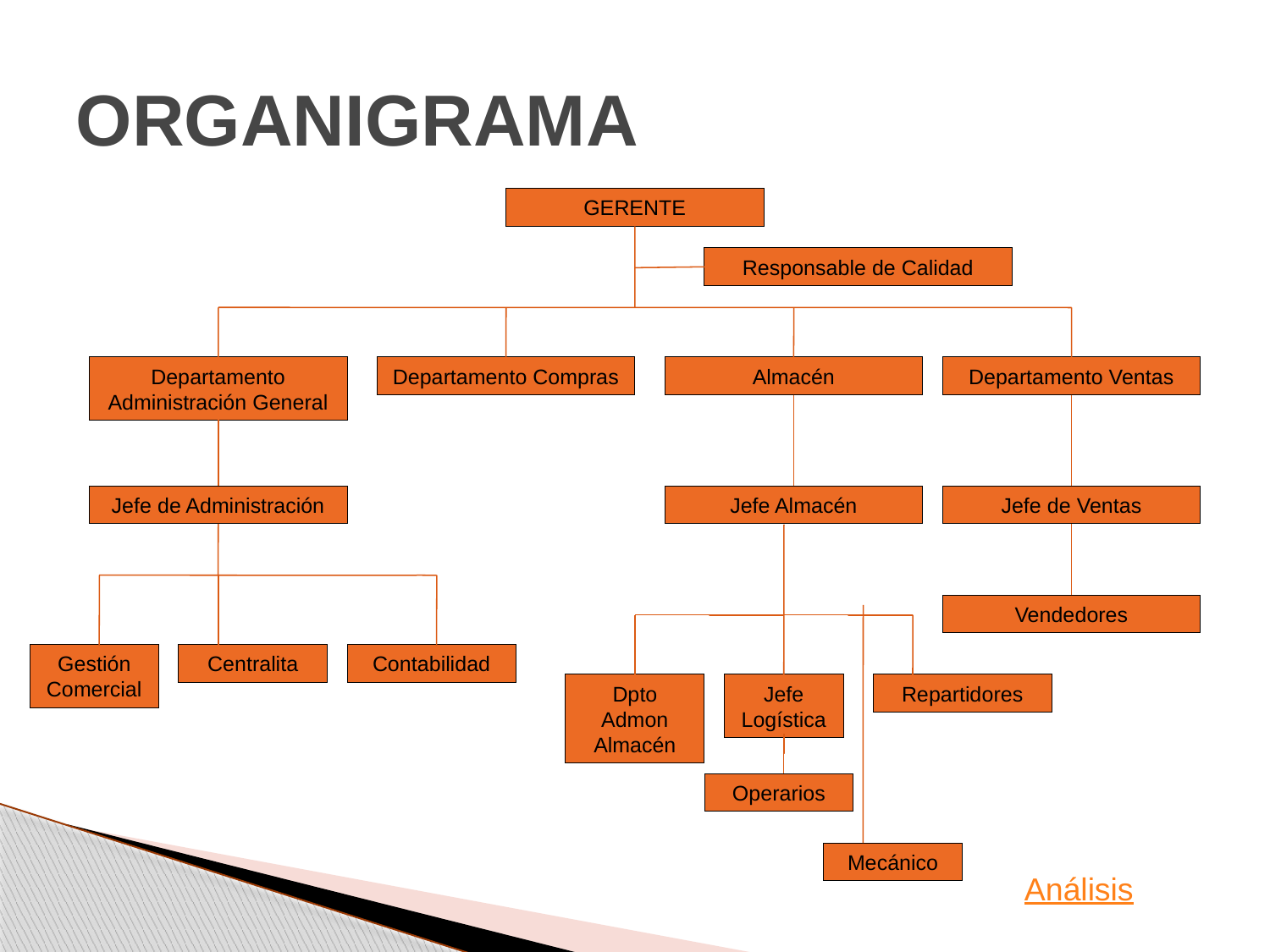

# ORGANIGRAMA
GERENTE
Responsable de Calidad
Departamento Administración General
Departamento Compras
Almacén
Departamento Ventas
Jefe de Administración
Jefe Almacén
Jefe de Ventas
Vendedores
Gestión Comercial
Centralita
Contabilidad
Dpto Admon Almacén
Jefe Logística
Repartidores
Operarios
Mecánico
Análisis